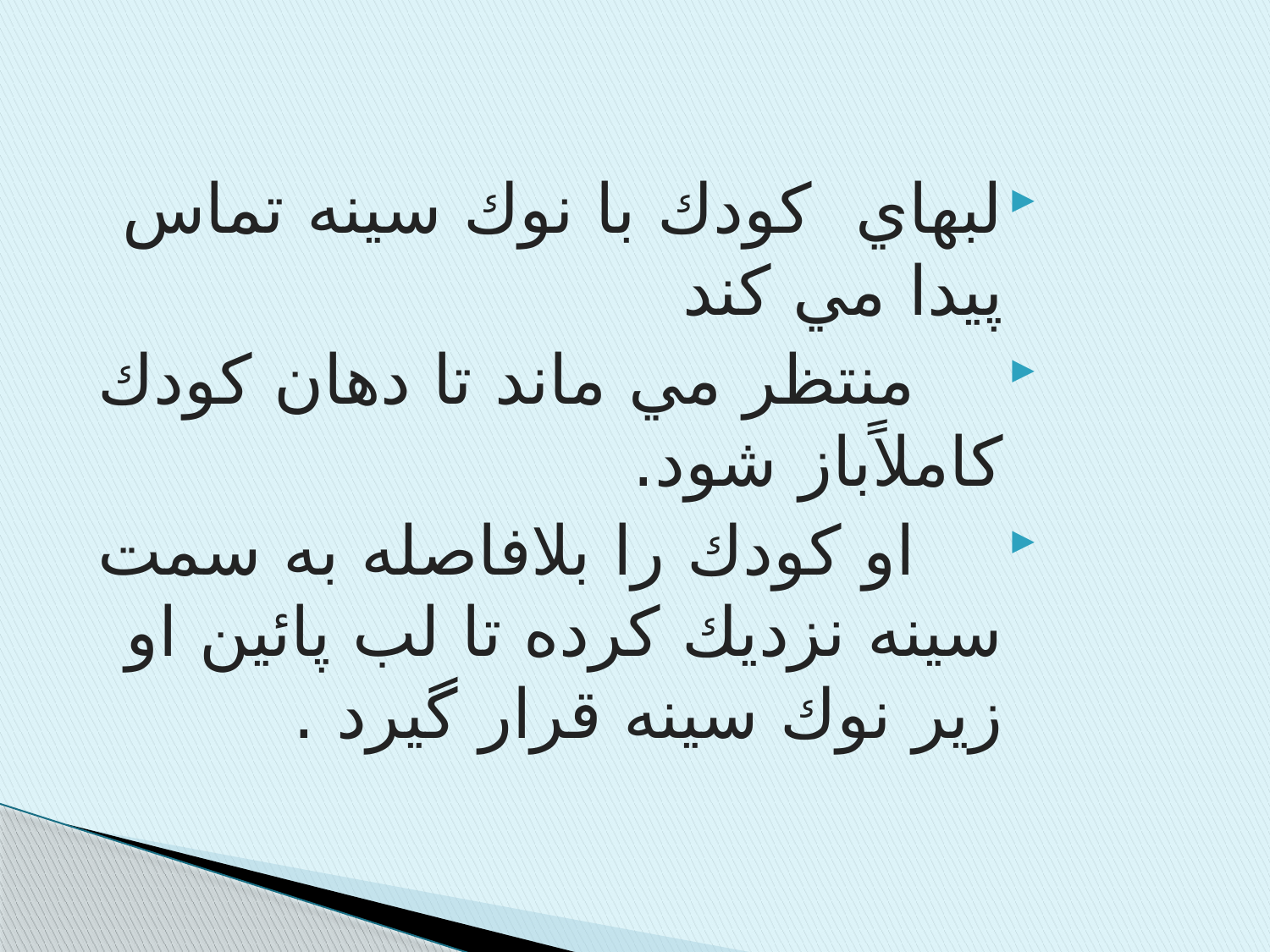

لبهاي  كودك با نوك سينه تماس پيدا مي كند
    منتظر مي ماند تا دهان كودك كاملاً‌باز شود.
    او كودك را بلافاصله به سمت سينه نزديك كرده تا لب پائين او زير نوك سينه قرار گيرد .